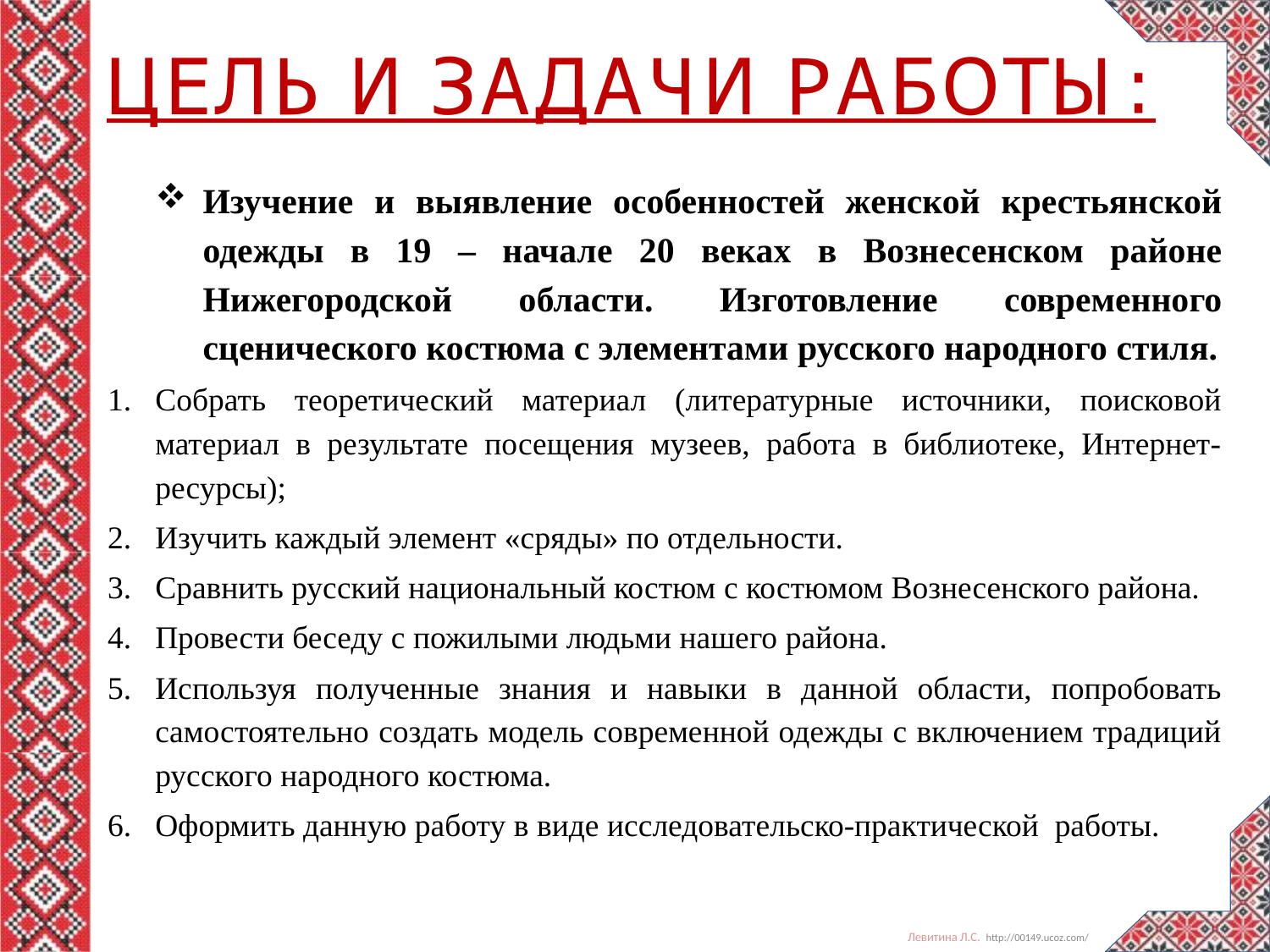

# Цель и задачи работы:
Изучение и выявление особенностей женской крестьянской одежды в 19 – начале 20 веках в Вознесенском районе Нижегородской области. Изготовление современного сценического костюма с элементами русского народного стиля.
Собрать теоретический материал (литературные источники, поисковой материал в результате посещения музеев, работа в библиотеке, Интернет-ресурсы);
Изучить каждый элемент «сряды» по отдельности.
Сравнить русский национальный костюм с костюмом Вознесенского района.
Провести беседу с пожилыми людьми нашего района.
Используя полученные знания и навыки в данной области, попробовать самостоятельно создать модель современной одежды с включением традиций русского народного костюма.
Оформить данную работу в виде исследовательско-практической  работы.